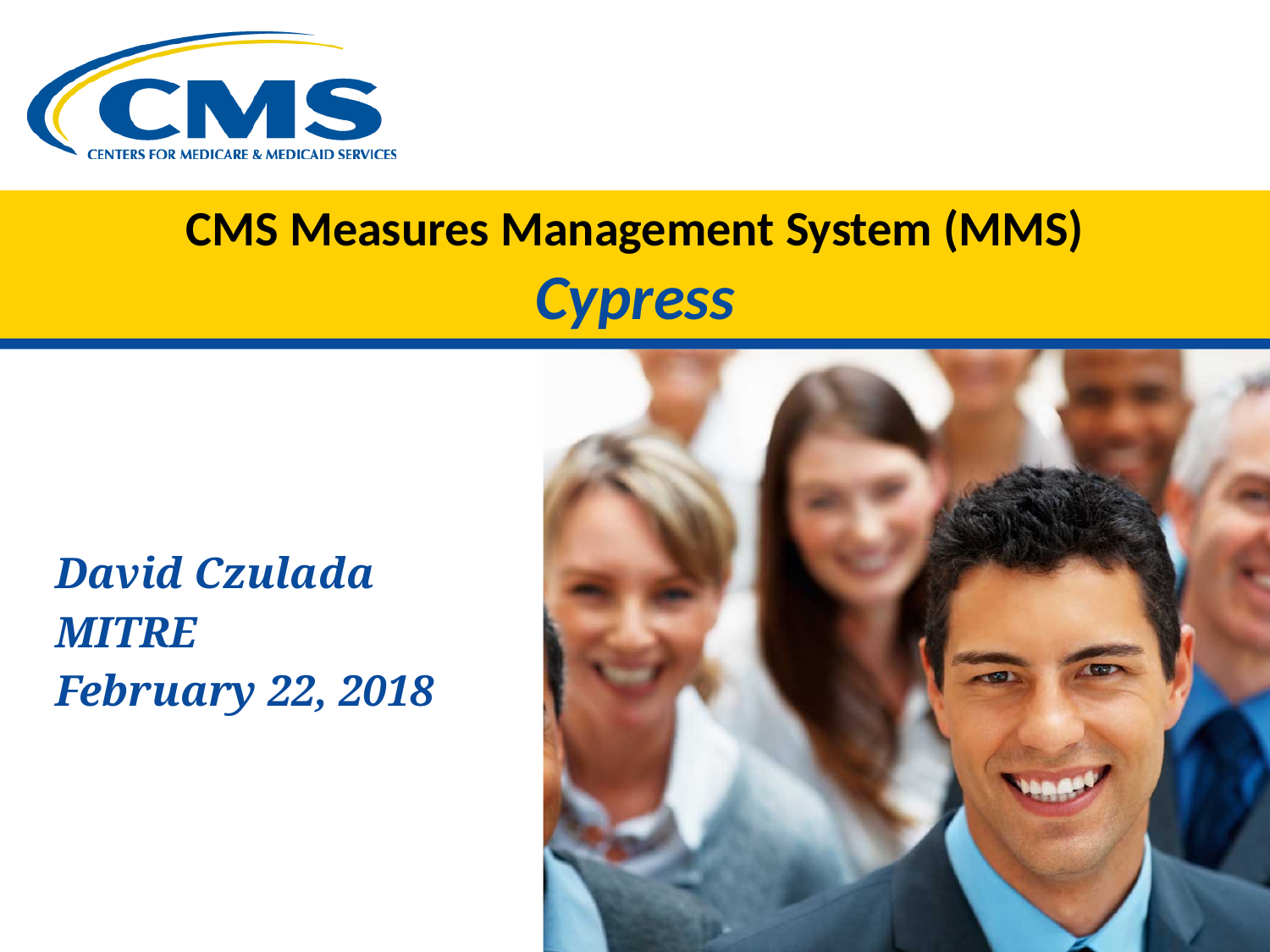

# CMS Measures Management System (MMS) Cypress
David Czulada
MITRE
February 22, 2018